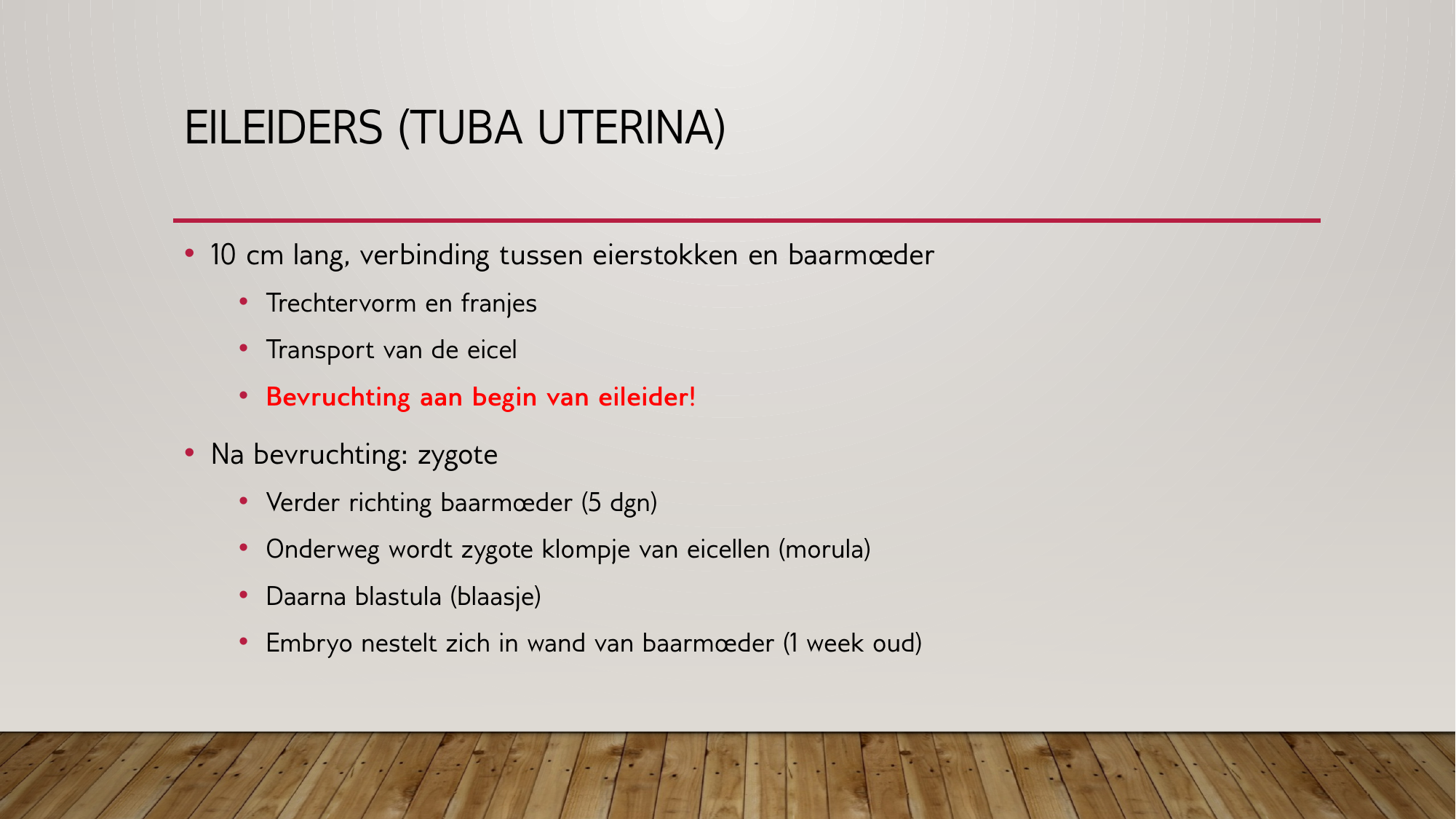

# Eileiders (tuba uterina)
10 cm lang, verbinding tussen eierstokken en baarmoeder
Trechtervorm en franjes
Transport van de eicel
Bevruchting aan begin van eileider!
Na bevruchting: zygote
Verder richting baarmoeder (5 dgn)
Onderweg wordt zygote klompje van eicellen (morula)
Daarna blastula (blaasje)
Embryo nestelt zich in wand van baarmoeder (1 week oud)